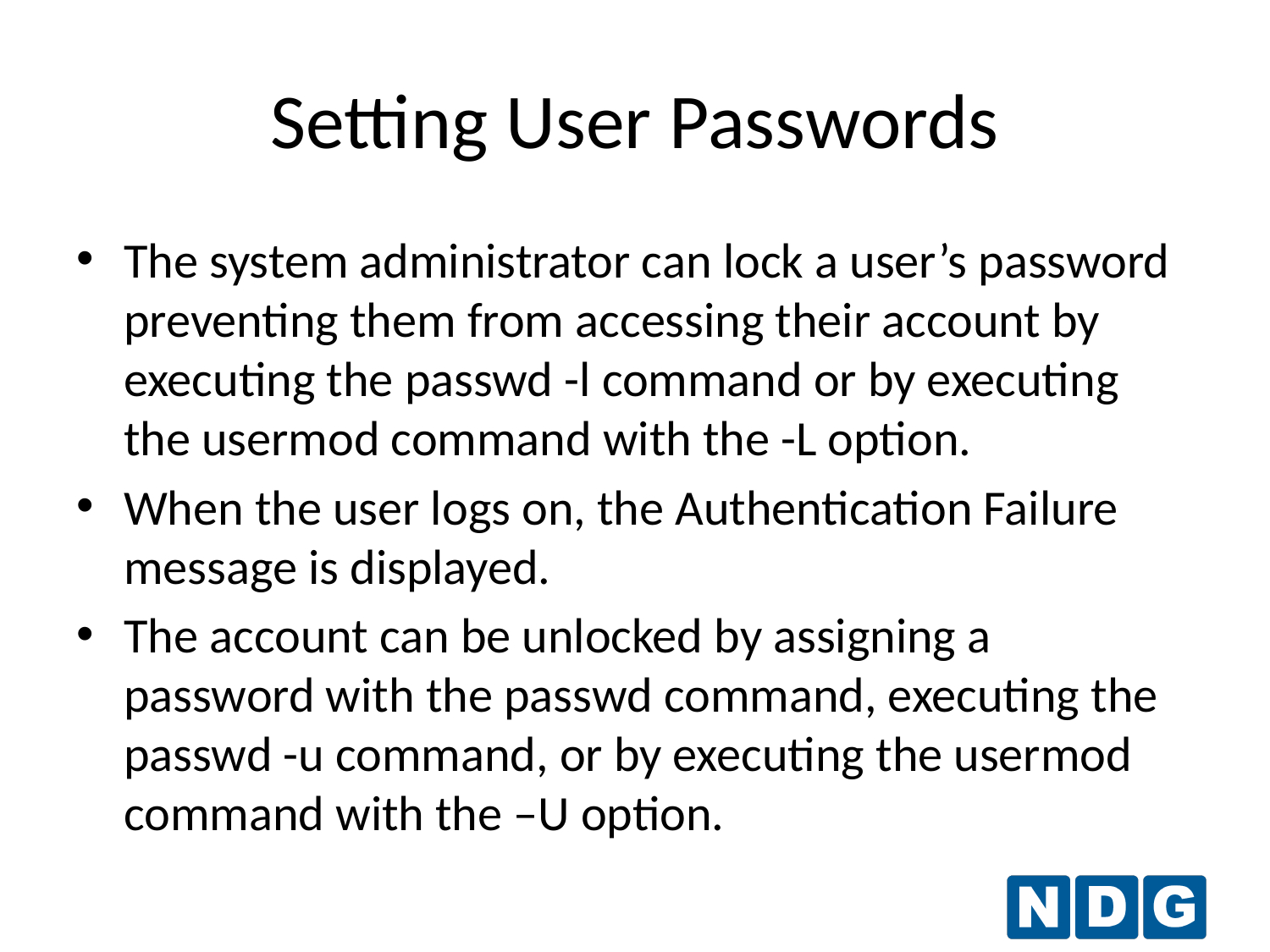

# Setting User Passwords
The system administrator can lock a user’s password preventing them from accessing their account by executing the passwd -l command or by executing the usermod command with the -L option.
When the user logs on, the Authentication Failure message is displayed.
The account can be unlocked by assigning a password with the passwd command, executing the passwd -u command, or by executing the usermod command with the –U option.